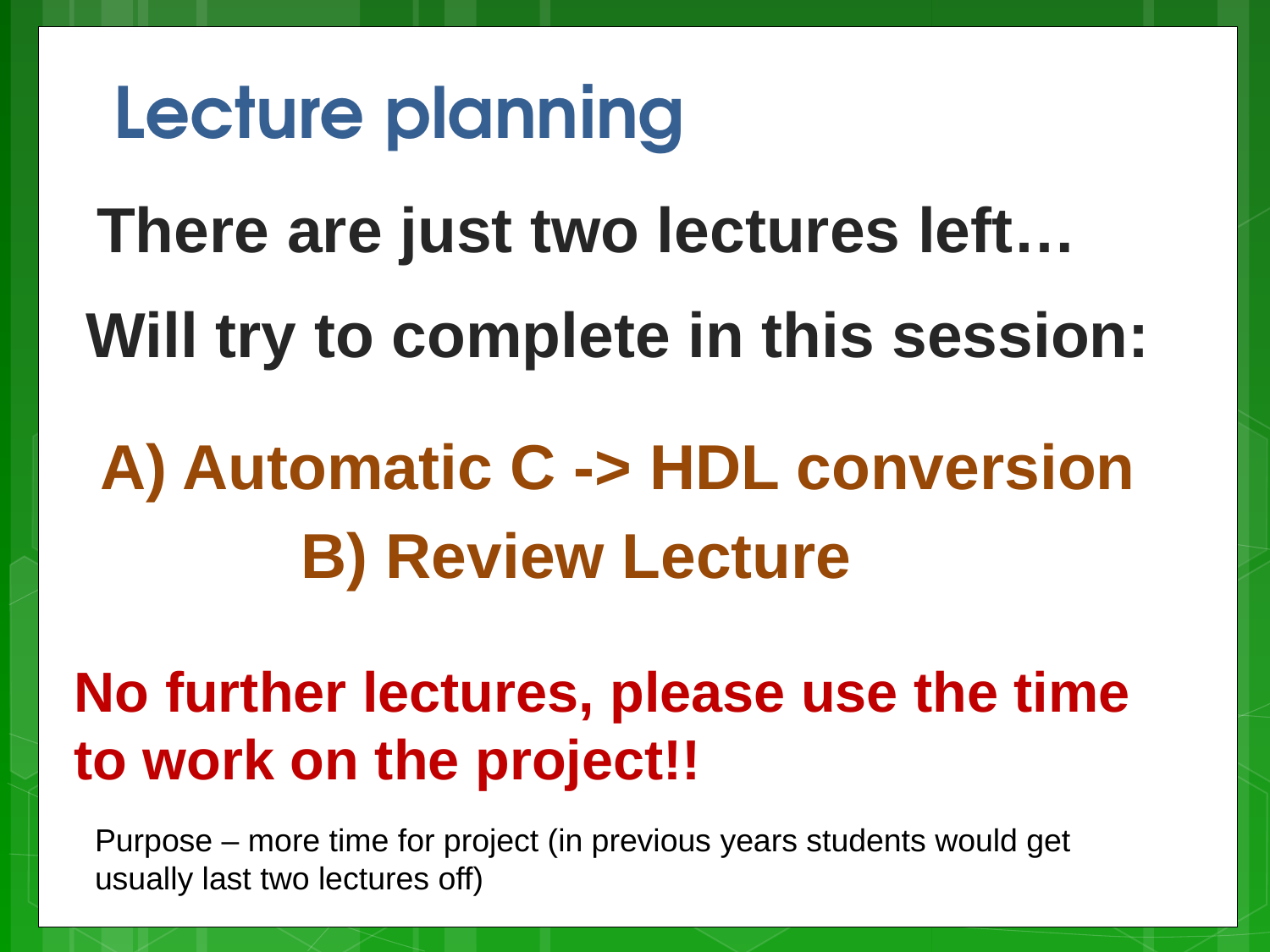

# Lecture planning
There are just two lectures left…
Will try to complete in this session:
A) Automatic C -> HDL conversion
B) Review Lecture
No further lectures, please use the time to work on the project!!
Purpose – more time for project (in previous years students would get usually last two lectures off)